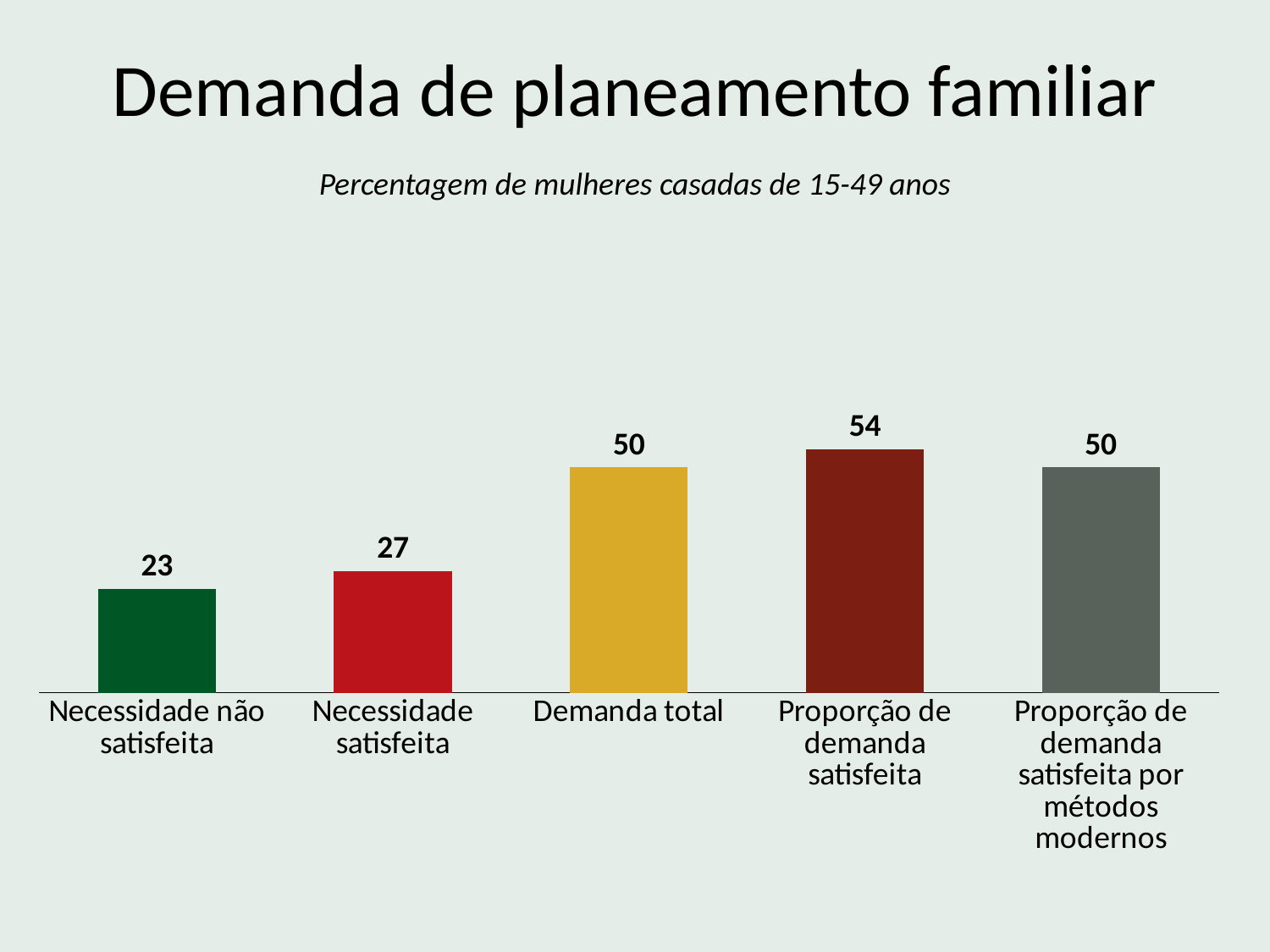

# Demanda de planeamento familiar
Percentagem de mulheres casadas de 15-49 anos

### Chart

| Category | Column1 |
|---|---|
| Necessidade não satisfeita | 23.0 |
| Necessidade satisfeita | 27.0 |
| Demanda total | 50.0 |
| Proporção de demanda satisfeita | 54.0 |
| Proporção de demanda satisfeita por métodos modernos | 50.0 |